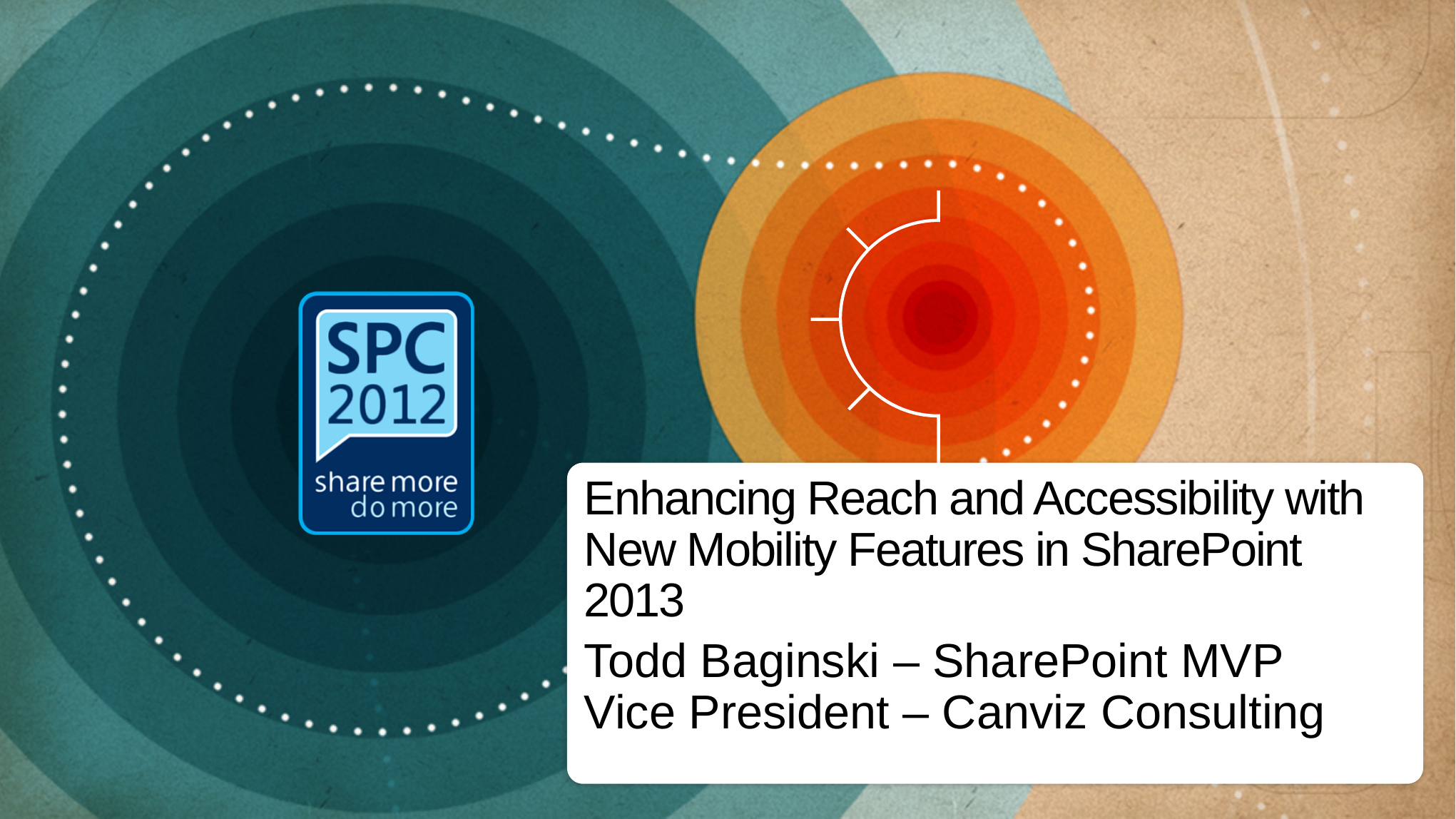

# Enhancing Reach and Accessibility with New Mobility Features in SharePoint 2013
Todd Baginski – SharePoint MVP
Vice President – Canviz Consulting